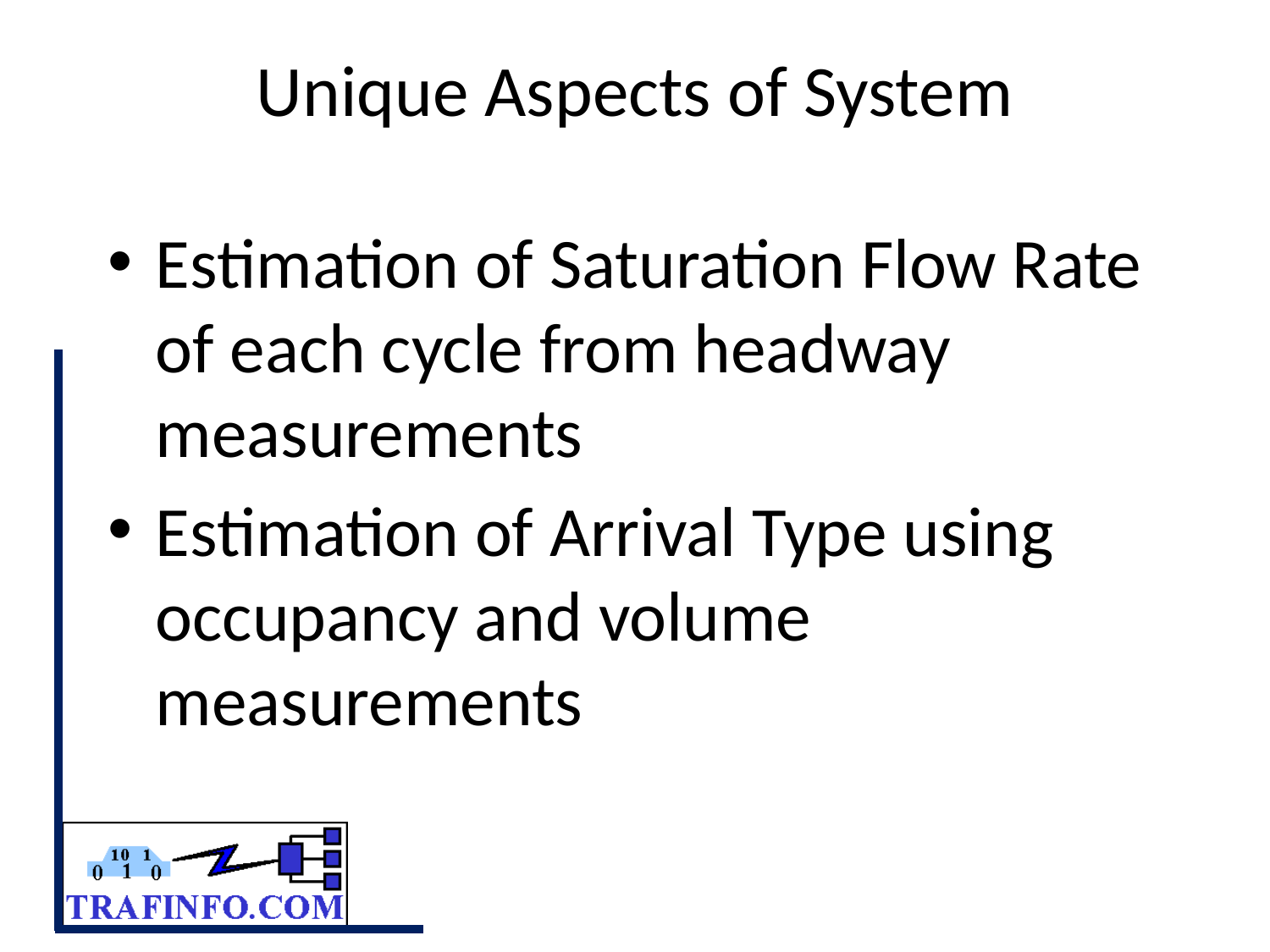

# Unique Aspects of System
Estimation of Saturation Flow Rate of each cycle from headway measurements
Estimation of Arrival Type using occupancy and volume measurements